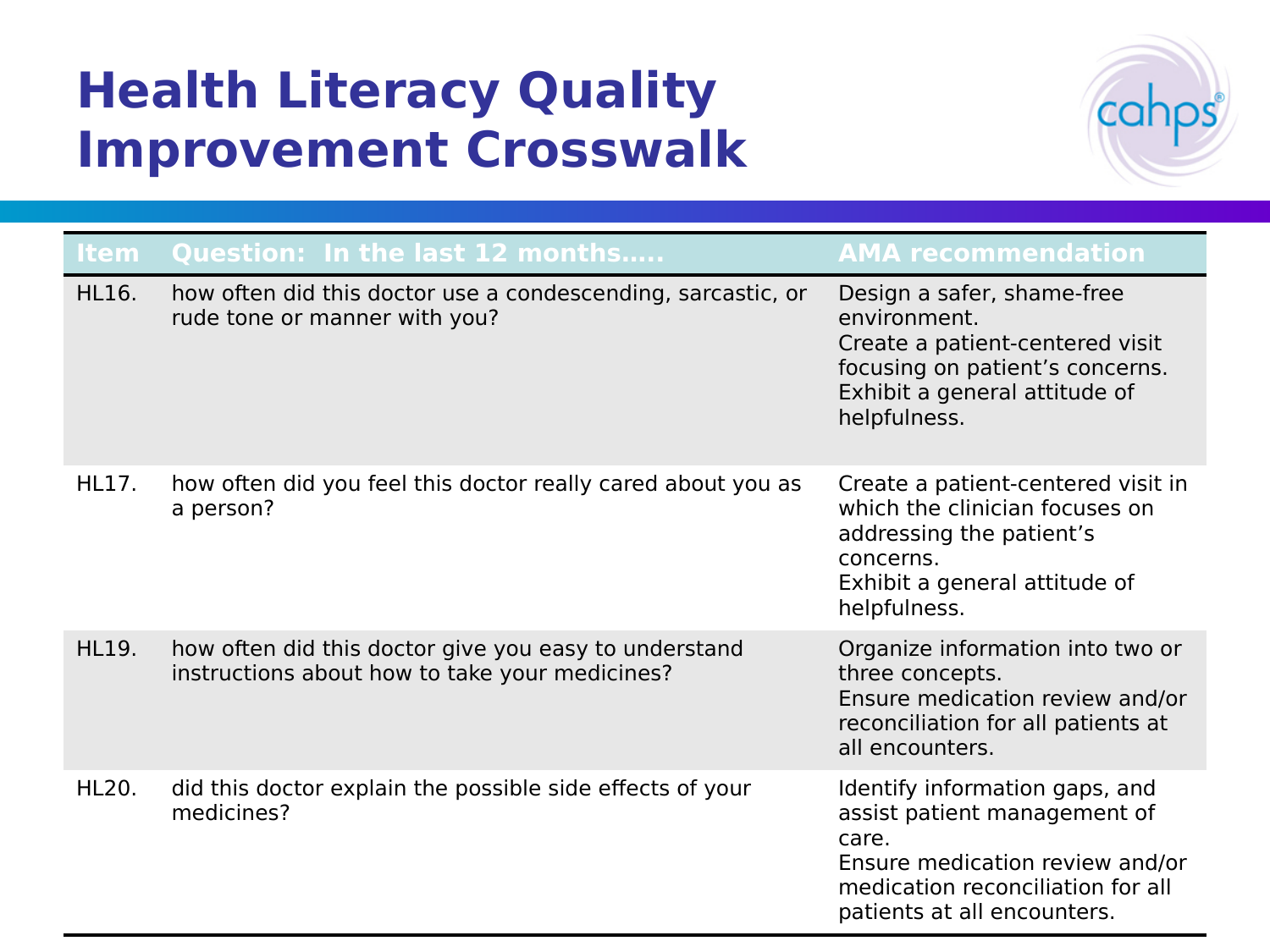

# Health Literacy Quality Improvement Crosswalk
| Item | Question: In the last 12 months….. | AMA recommendation |
| --- | --- | --- |
| HL16. | how often did this doctor use a condescending, sarcastic, or rude tone or manner with you? | Design a safer, shame-free environment. Create a patient-centered visit focusing on patient’s concerns. Exhibit a general attitude of helpfulness. |
| HL17. | how often did you feel this doctor really cared about you as a person? | Create a patient-centered visit in which the clinician focuses on addressing the patient’s concerns. Exhibit a general attitude of helpfulness. |
| HL19. | how often did this doctor give you easy to understand instructions about how to take your medicines? | Organize information into two or three concepts. Ensure medication review and/or reconciliation for all patients at all encounters. |
| HL20. | did this doctor explain the possible side effects of your medicines? | Identify information gaps, and assist patient management of care. Ensure medication review and/or medication reconciliation for all patients at all encounters. |
15